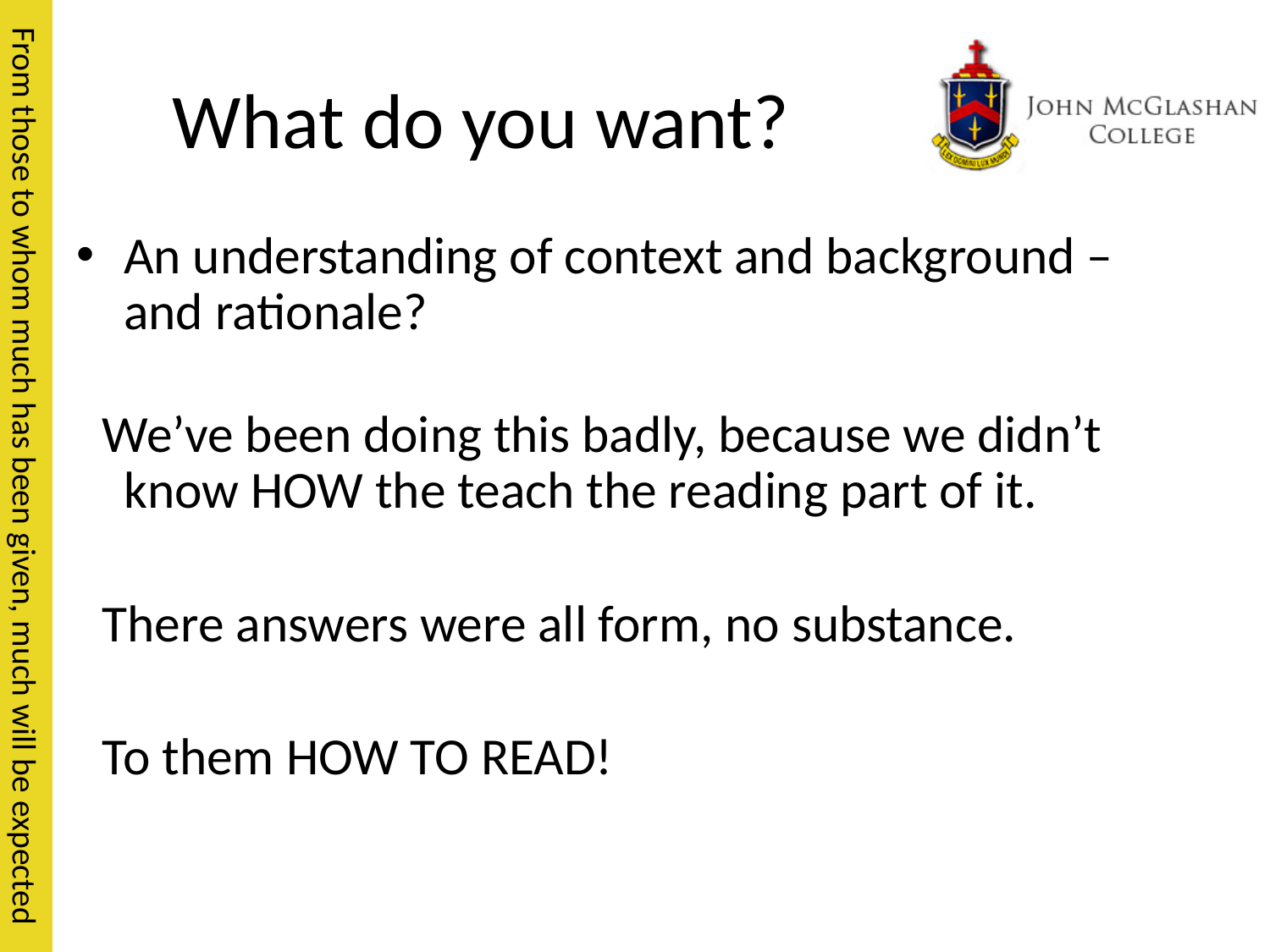

# What do you want?
An understanding of context and background – and rationale?

We’ve been doing this badly, because we didn’t know HOW the teach the reading part of it.

There answers were all form, no substance.

To them HOW TO READ!